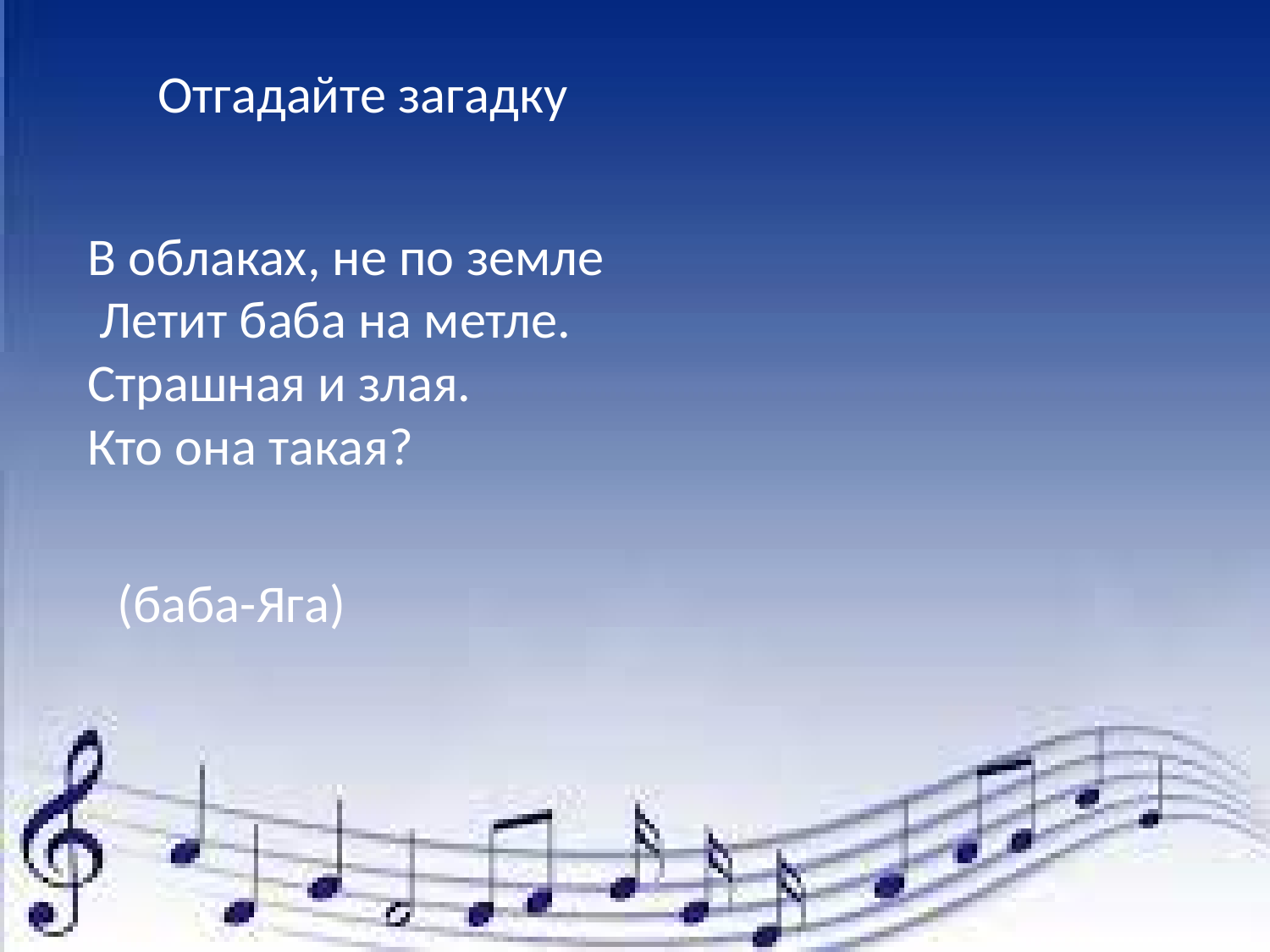

Отгадайте загадку
В облаках, не по земле
 Летит баба на метле.
Страшная и злая.
Кто она такая?
(баба-Яга)